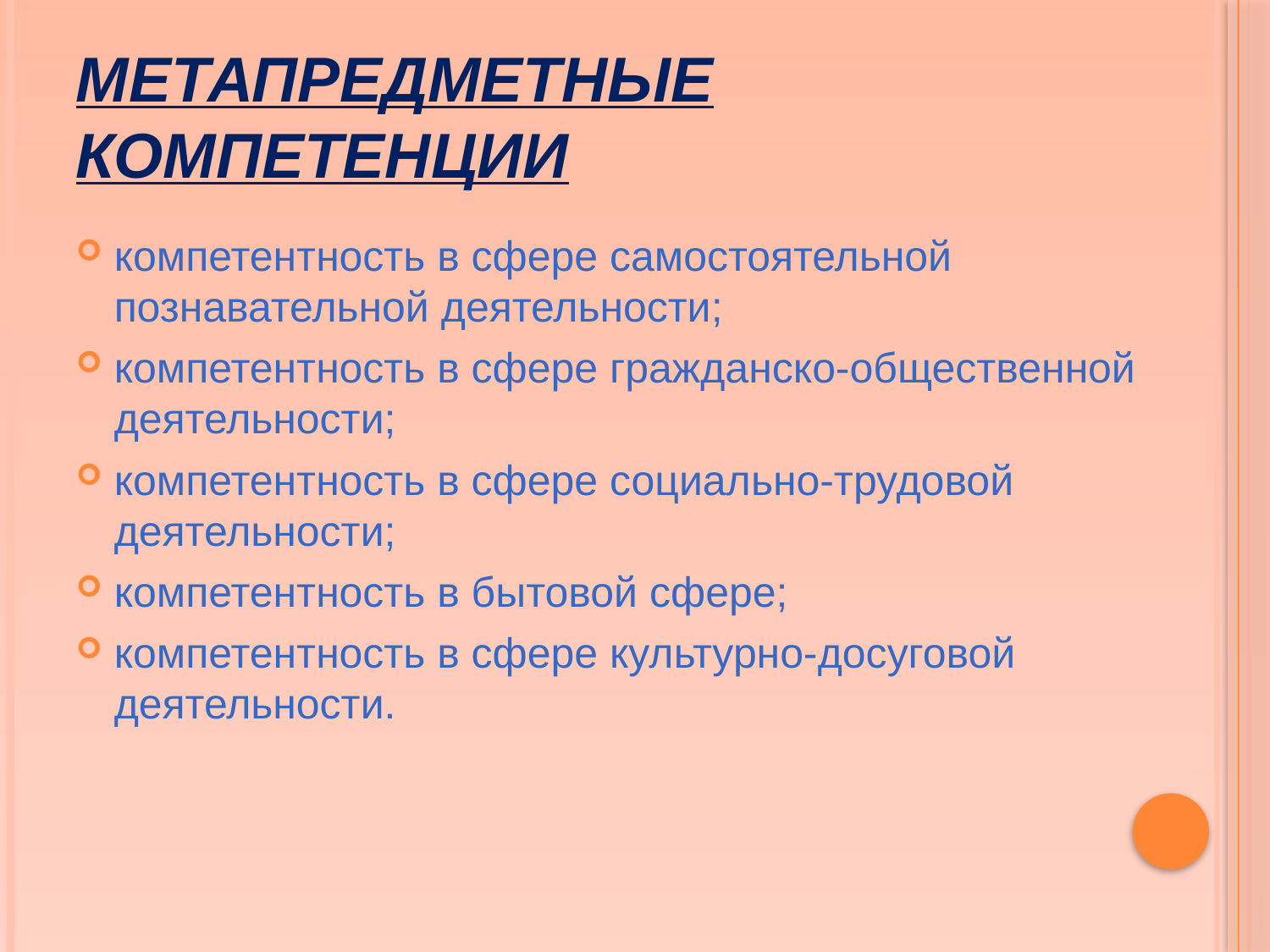

# Метапредметные компетенции
компетентность в сфере самостоятельной познавательной деятельности;
компетентность в сфере гражданско-общественной деятельности;
компетентность в сфере социально-трудовой деятельности;
компетентность в бытовой сфере;
компетентность в сфере культурно-досуговой деятельности.